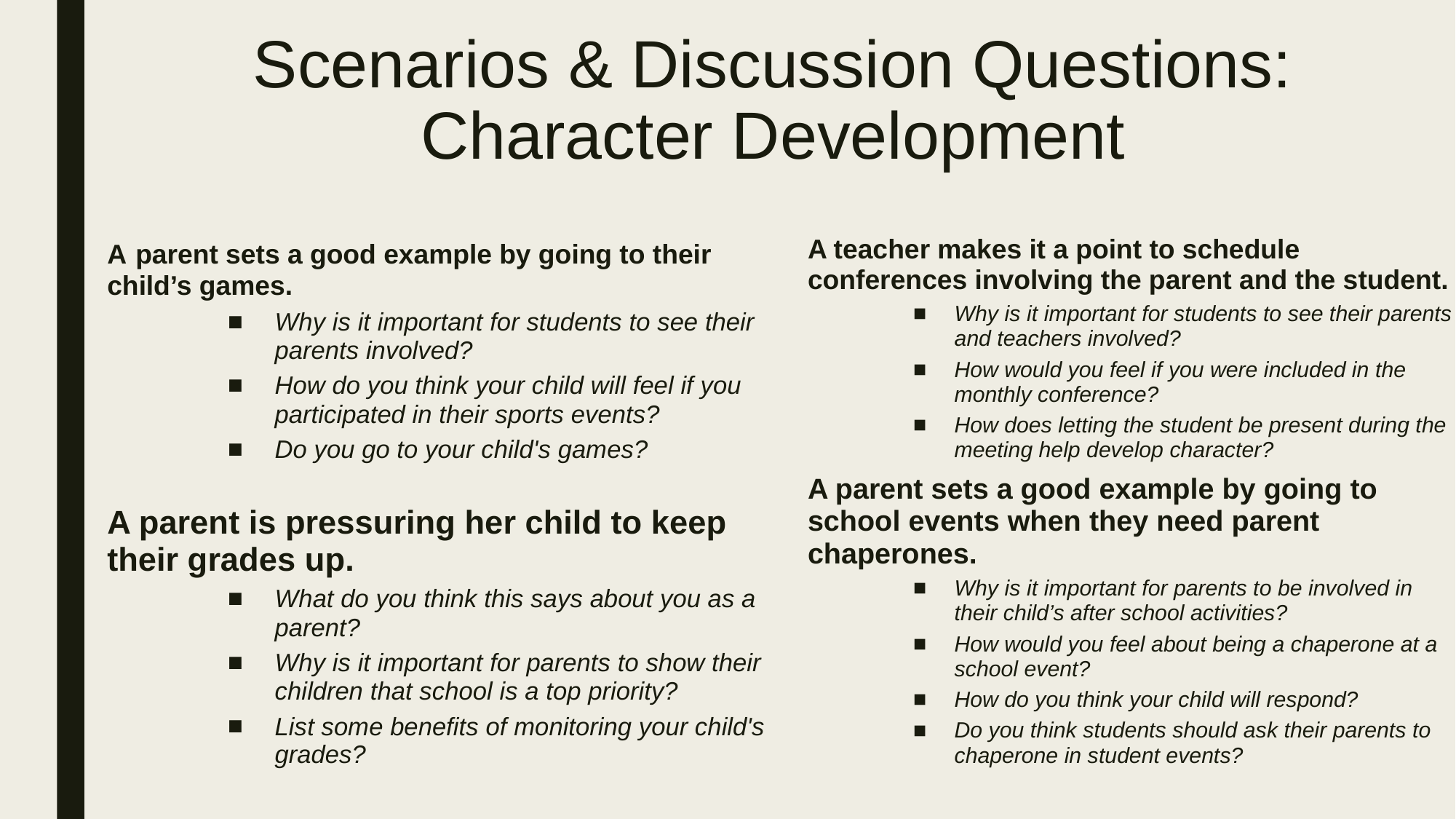

# Scenarios & Discussion Questions: Character Development

A parent sets a good example by going to their child’s games.
Why is it important for students to see their parents involved?
How do you think your child will feel if you participated in their sports events?
Do you go to your child's games?

A parent is pressuring her child to keep their grades up.
What do you think this says about you as a parent?
Why is it important for parents to show their children that school is a top priority?
List some benefits of monitoring your child's grades?

A teacher makes it a point to schedule conferences involving the parent and the student.
Why is it important for students to see their parents and teachers involved?
How would you feel if you were included in the monthly conference?
How does letting the student be present during the meeting help develop character?
A parent sets a good example by going to school events when they need parent chaperones.
Why is it important for parents to be involved in their child’s after school activities?
How would you feel about being a chaperone at a school event?
How do you think your child will respond?
Do you think students should ask their parents to chaperone in student events?